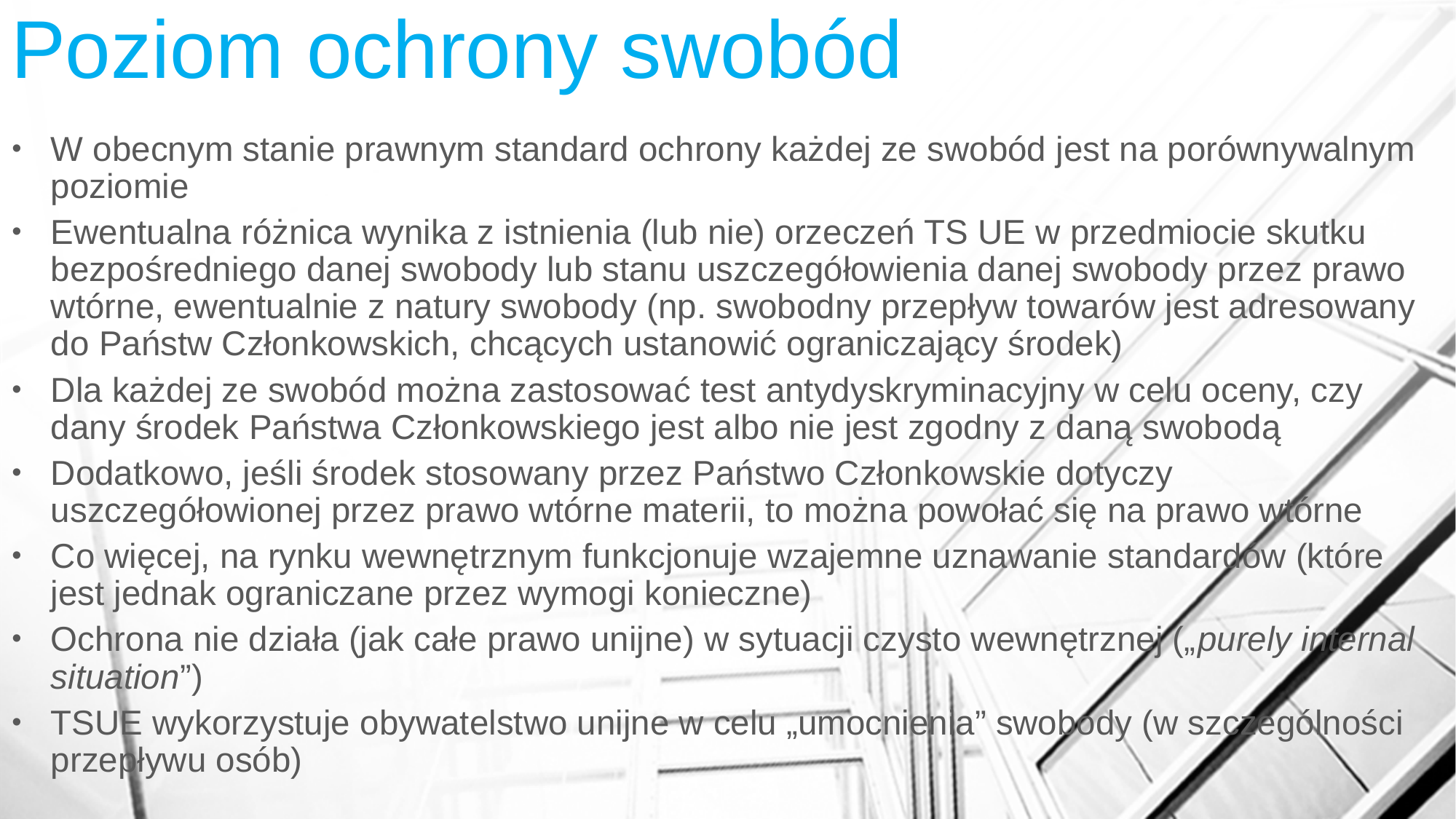

# Poziom ochrony swobód
W obecnym stanie prawnym standard ochrony każdej ze swobód jest na porównywalnym poziomie
Ewentualna różnica wynika z istnienia (lub nie) orzeczeń TS UE w przedmiocie skutku bezpośredniego danej swobody lub stanu uszczegółowienia danej swobody przez prawo wtórne, ewentualnie z natury swobody (np. swobodny przepływ towarów jest adresowany do Państw Członkowskich, chcących ustanowić ograniczający środek)
Dla każdej ze swobód można zastosować test antydyskryminacyjny w celu oceny, czy dany środek Państwa Członkowskiego jest albo nie jest zgodny z daną swobodą
Dodatkowo, jeśli środek stosowany przez Państwo Członkowskie dotyczy uszczegółowionej przez prawo wtórne materii, to można powołać się na prawo wtórne
Co więcej, na rynku wewnętrznym funkcjonuje wzajemne uznawanie standardów (które jest jednak ograniczane przez wymogi konieczne)
Ochrona nie działa (jak całe prawo unijne) w sytuacji czysto wewnętrznej („purely internal situation”)
TSUE wykorzystuje obywatelstwo unijne w celu „umocnienia” swobody (w szczególności przepływu osób)